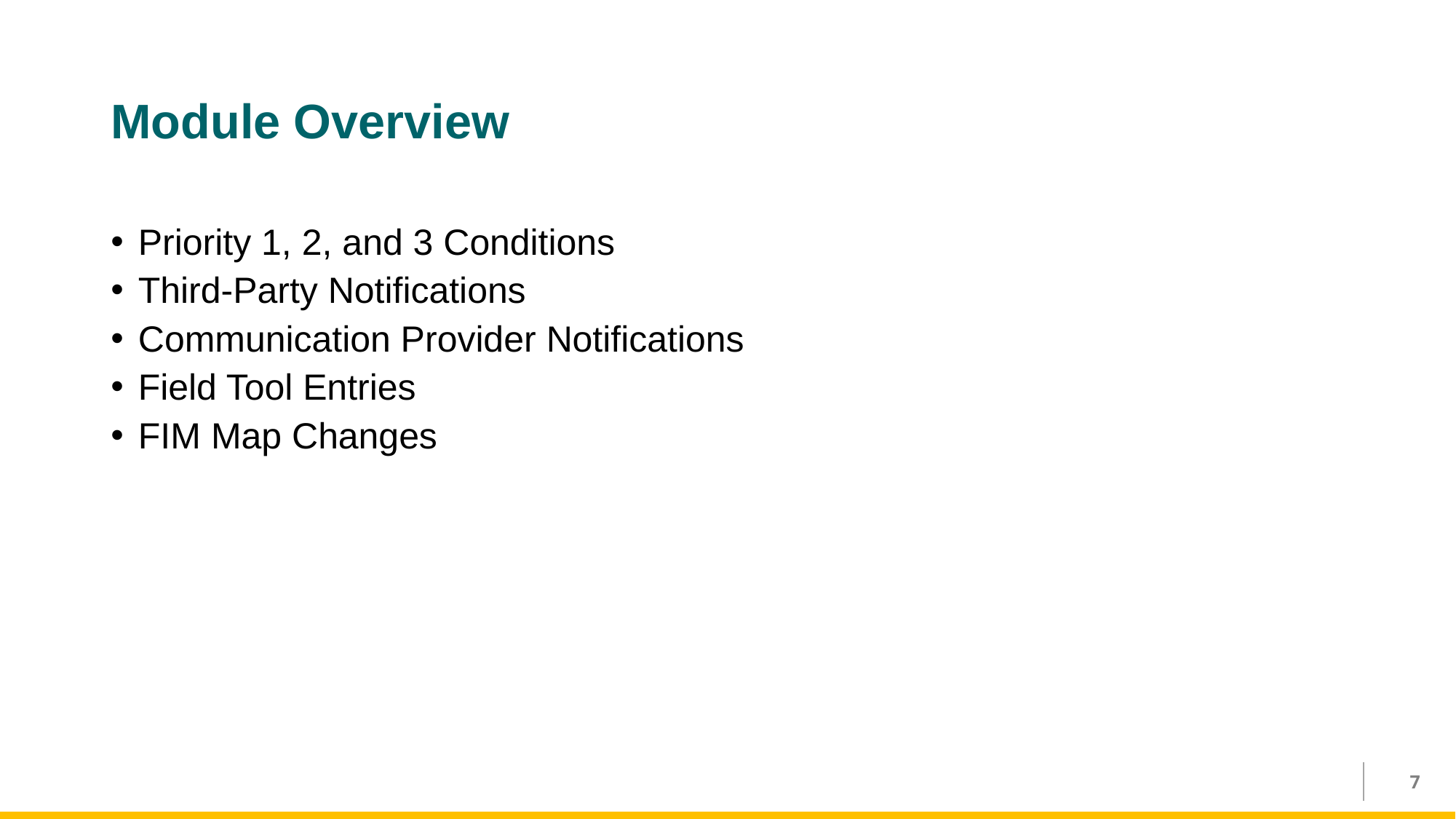

# Module Overview
Priority 1, 2, and 3 Conditions
Third-Party Notifications
Communication Provider Notifications
Field Tool Entries
FIM Map Changes